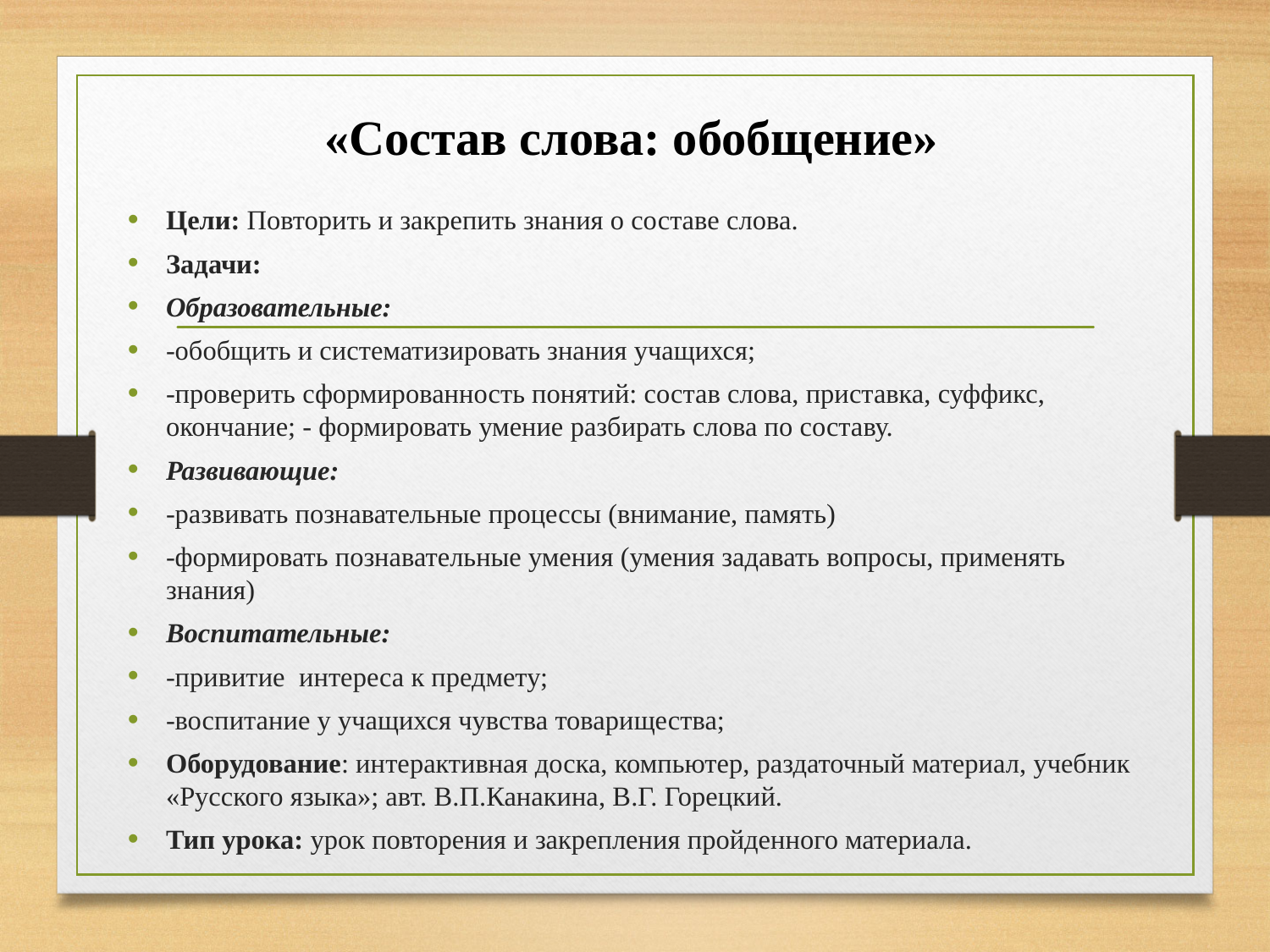

# «Состав слова: обобщение»
Цели: Повторить и закрепить знания о составе слова.
Задачи:
Образовательные:
-обобщить и систематизировать знания учащихся;
-проверить сформированность понятий: состав слова, приставка, суффикс, окончание; - формировать умение разбирать слова по составу.
Развивающие:
-развивать познавательные процессы (внимание, память)
-формировать познавательные умения (умения задавать вопросы, применять знания)
Воспитательные:
-привитие  интереса к предмету;
-воспитание у учащихся чувства товарищества;
Оборудование: интерактивная доска, компьютер, раздаточный материал, учебник «Русского языка»; авт. В.П.Канакина, В.Г. Горецкий.
Тип урока: урок повторения и закрепления пройденного материала.